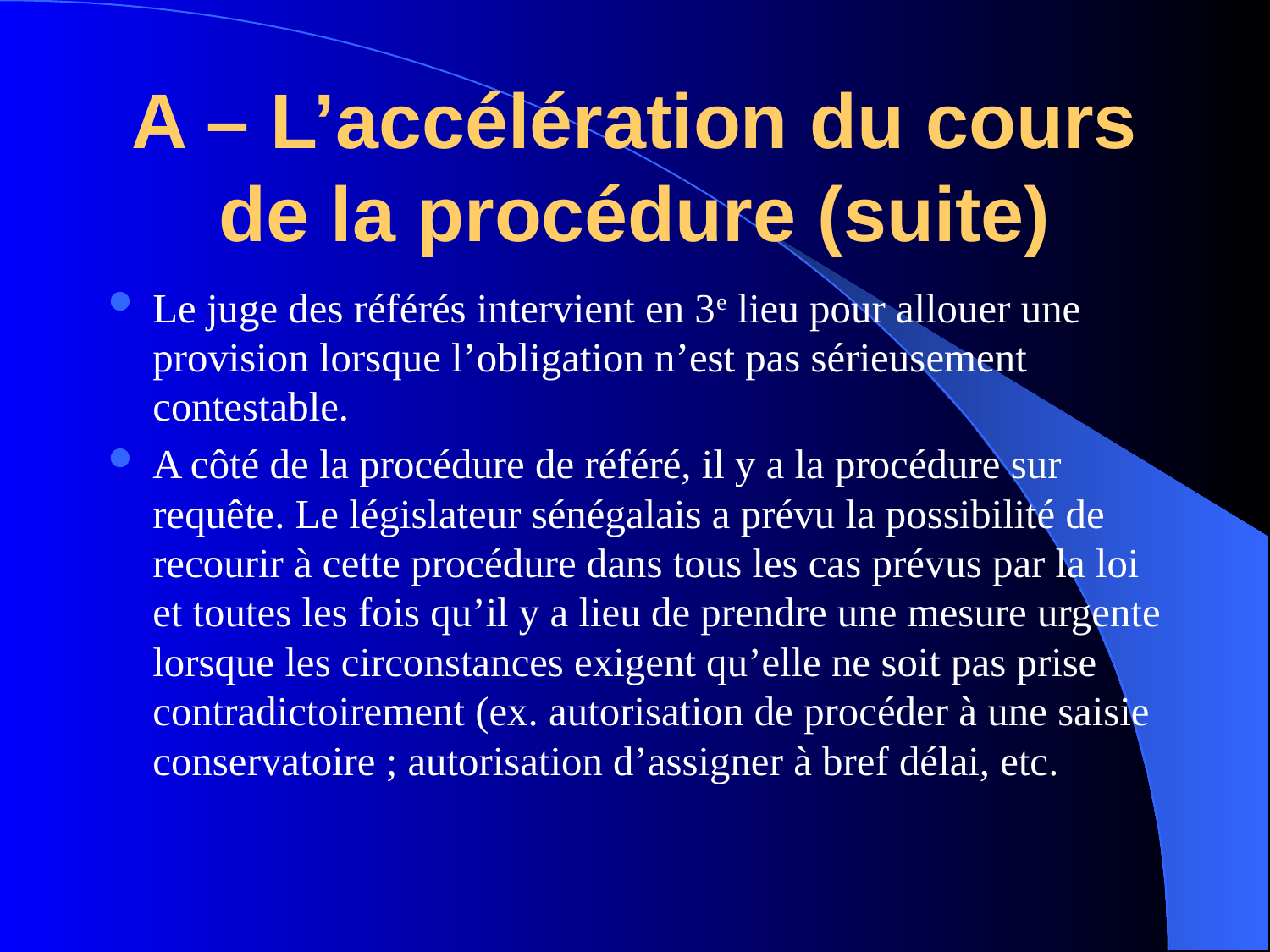

# A – L’accélération du cours de la procédure (suite)
Le juge des référés intervient en 3e lieu pour allouer une provision lorsque l’obligation n’est pas sérieusement contestable.
A côté de la procédure de référé, il y a la procédure sur requête. Le législateur sénégalais a prévu la possibilité de recourir à cette procédure dans tous les cas prévus par la loi et toutes les fois qu’il y a lieu de prendre une mesure urgente lorsque les circonstances exigent qu’elle ne soit pas prise contradictoirement (ex. autorisation de procéder à une saisie conservatoire ; autorisation d’assigner à bref délai, etc.